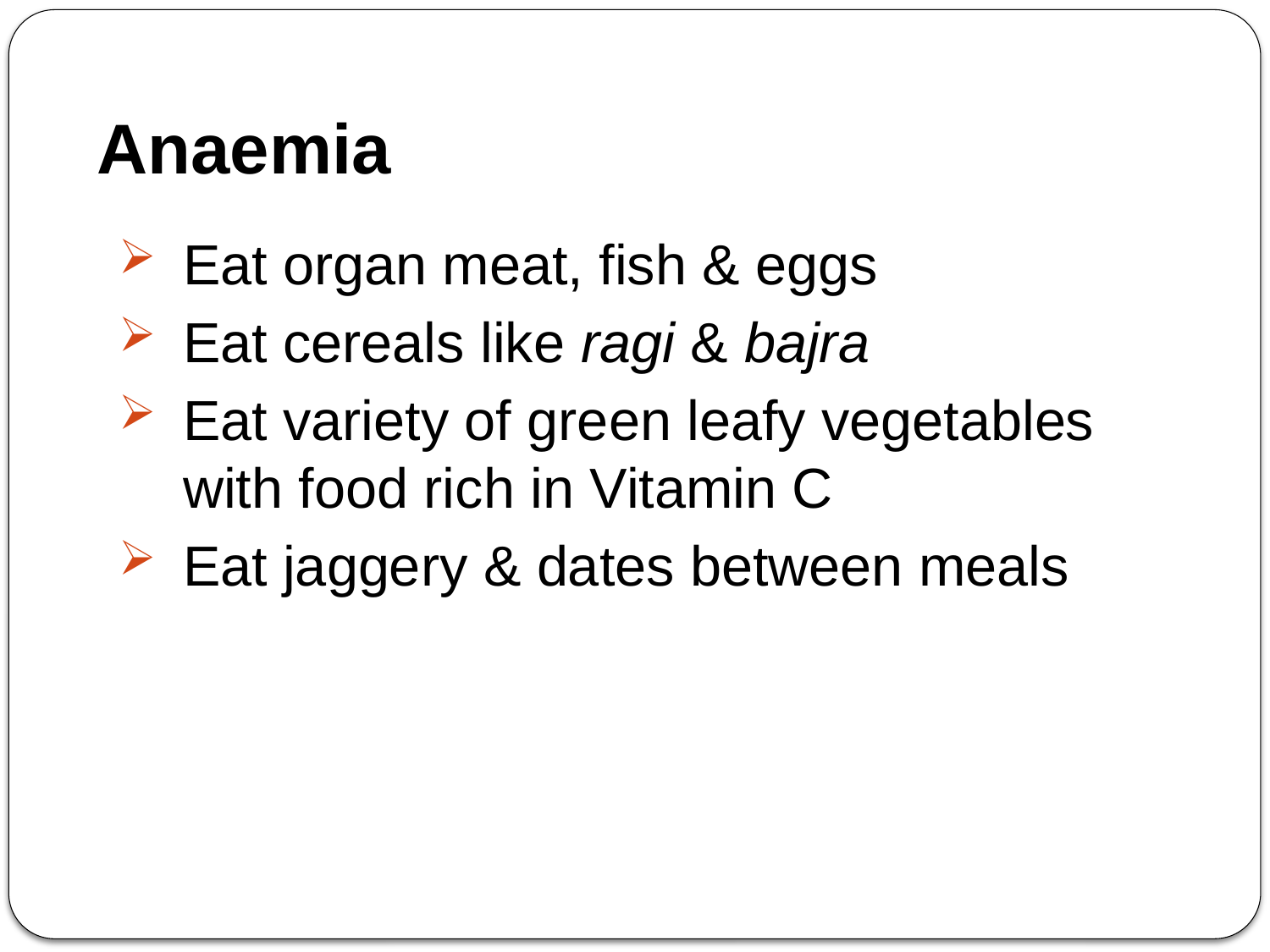

# Anaemia
Eat organ meat, fish & eggs
Eat cereals like ragi & bajra
Eat variety of green leafy vegetables with food rich in Vitamin C
Eat jaggery & dates between meals